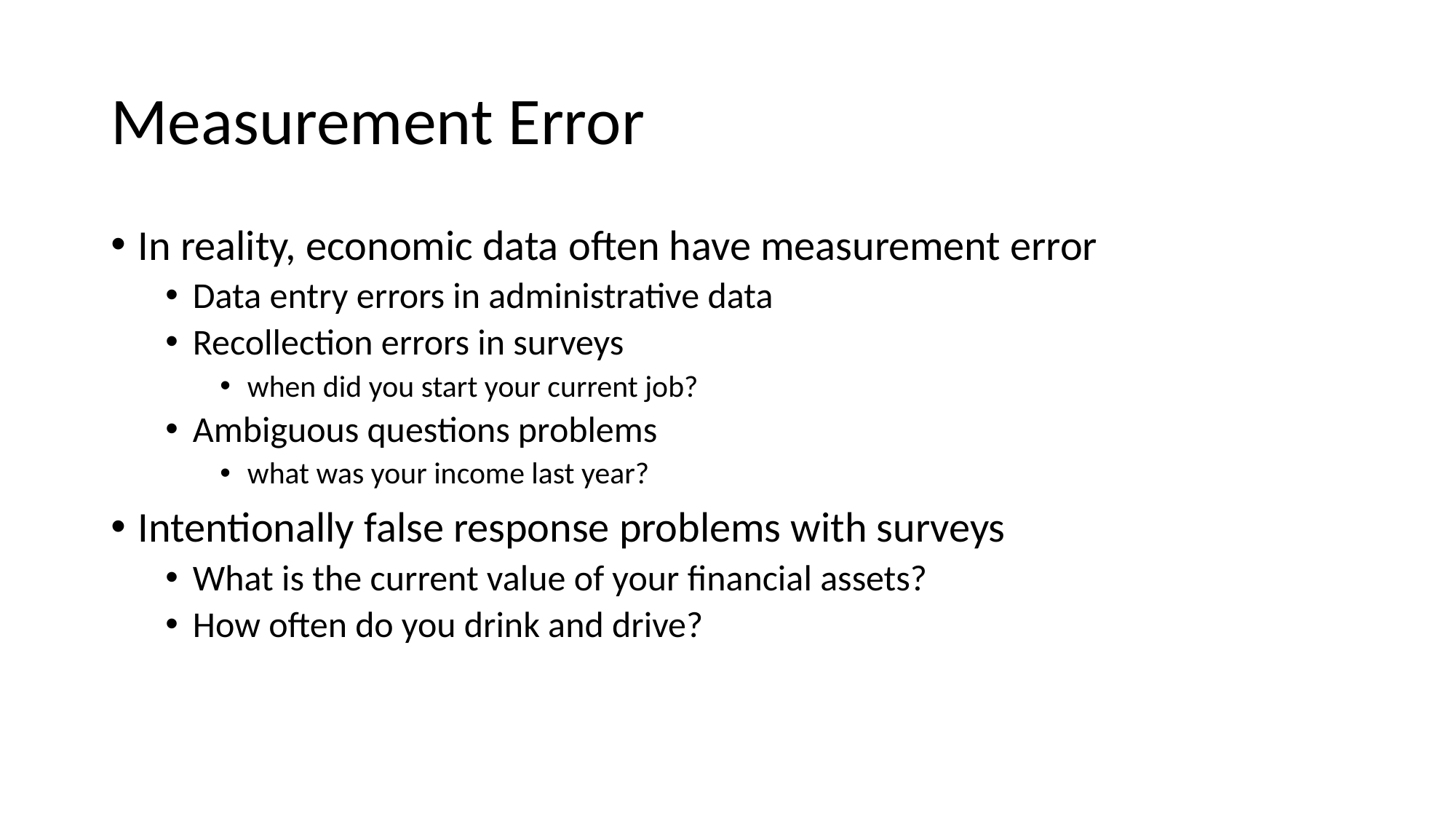

# Measurement Error
In reality, economic data often have measurement error
Data entry errors in administrative data
Recollection errors in surveys
when did you start your current job?
Ambiguous questions problems
what was your income last year?
Intentionally false response problems with surveys
What is the current value of your financial assets?
How often do you drink and drive?